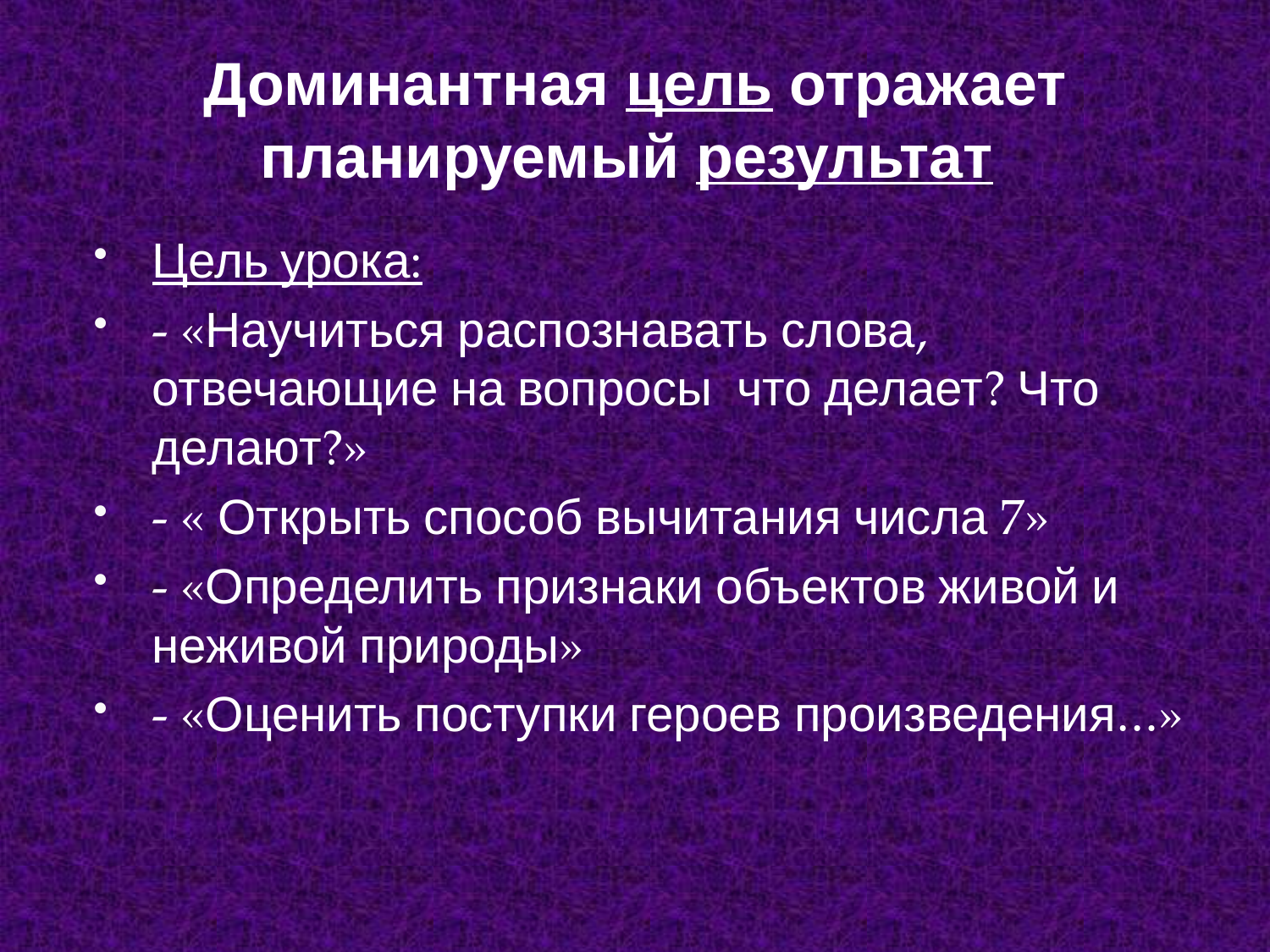

# Доминантная цель отражает планируемый результат
Цель урока:
- «Научиться распознавать слова, отвечающие на вопросы  что делает? Что делают?»
- « Открыть способ вычитания числа 7»
- «Определить признаки объектов живой и неживой природы»
- «Оценить поступки героев произведения…»